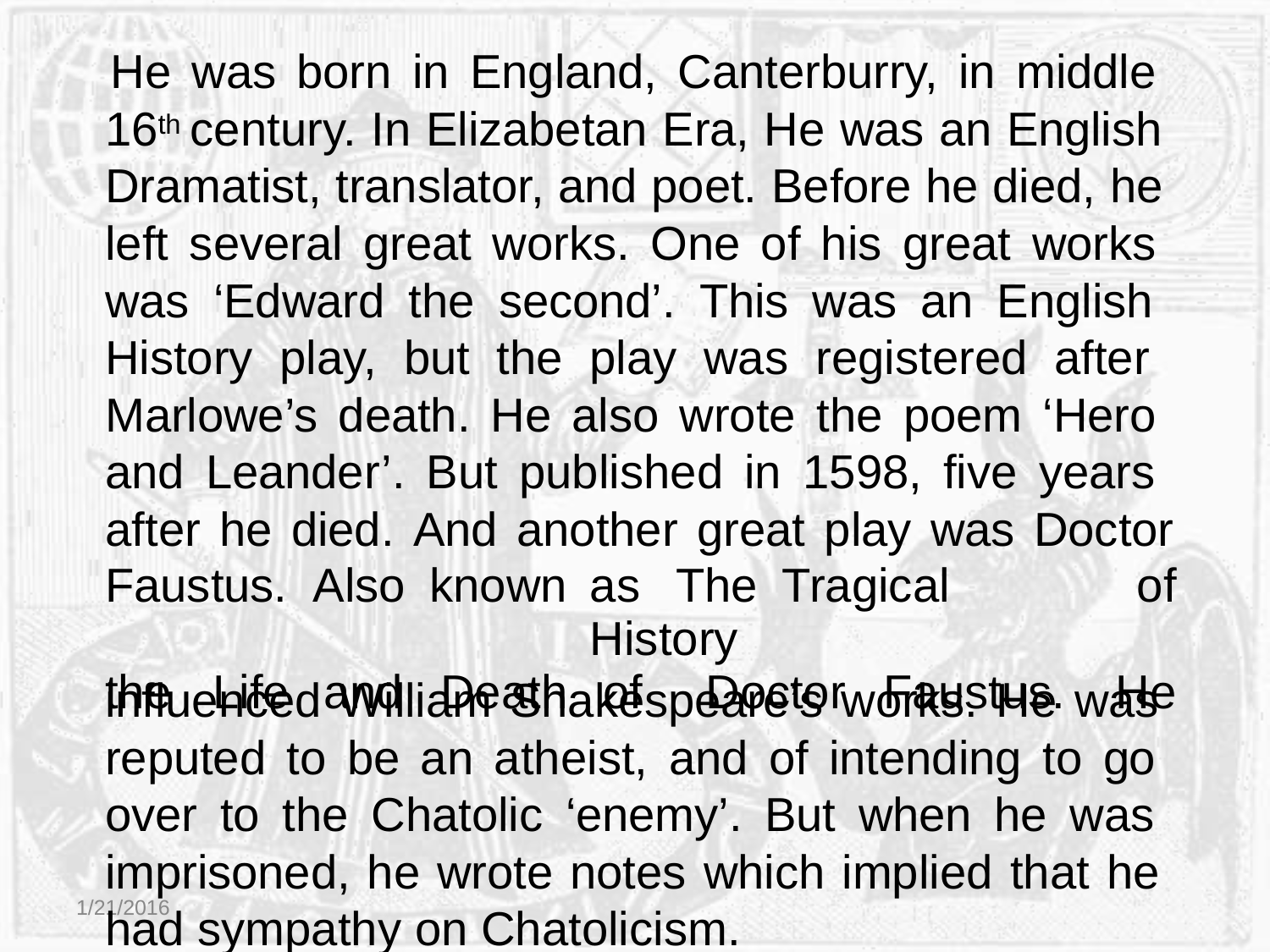

He was born in England, Canterburry, in middle  16th century. In Elizabetan Era, He was an English  Dramatist, translator, and poet. Before he died, he  left several great works. One of his great works  was ‘Edward the second’. This was an English  History play, but the play was registered after  Marlowe’s death. He also wrote the poem ‘Hero  and Leander’. But published in 1598, five years  after he died. And another great play was Doctor
| Faustus. | Also | known | as The Tragical History | of |
| --- | --- | --- | --- | --- |
| the Life | and | Death | of Doctor Faustus. | He |
influenced William Shakespeare’s works. He was  reputed to be an atheist, and of intending to go  over to the Chatolic ‘enemy’. But when he was  imprisoned, he wrote notes which implied that he  had sympathy on Chatolicism.
5
1/21/2016